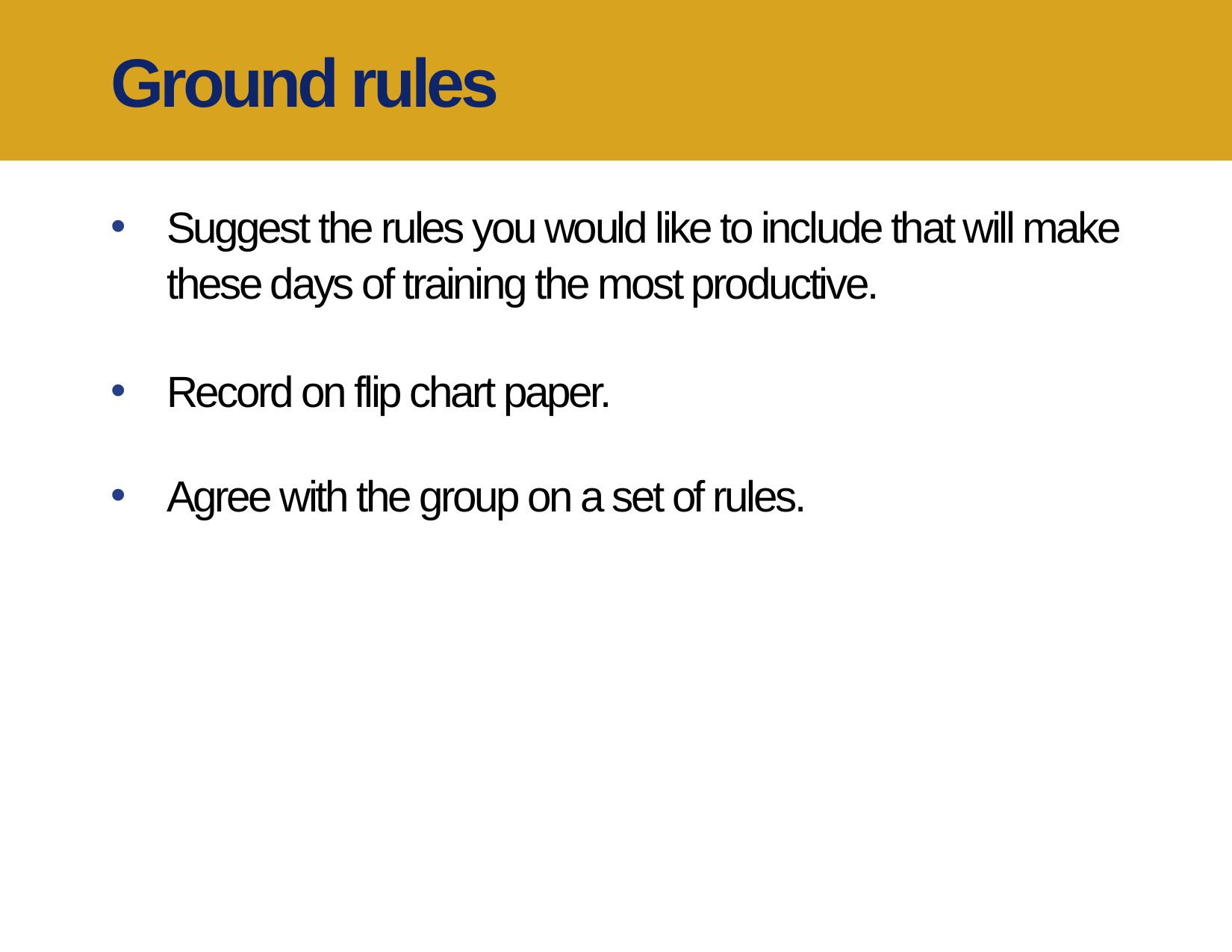

Ground rules
Suggest the rules you would like to include that will make these days of training the most productive.

Record on flip chart paper.

Agree with the group on a set of rules.